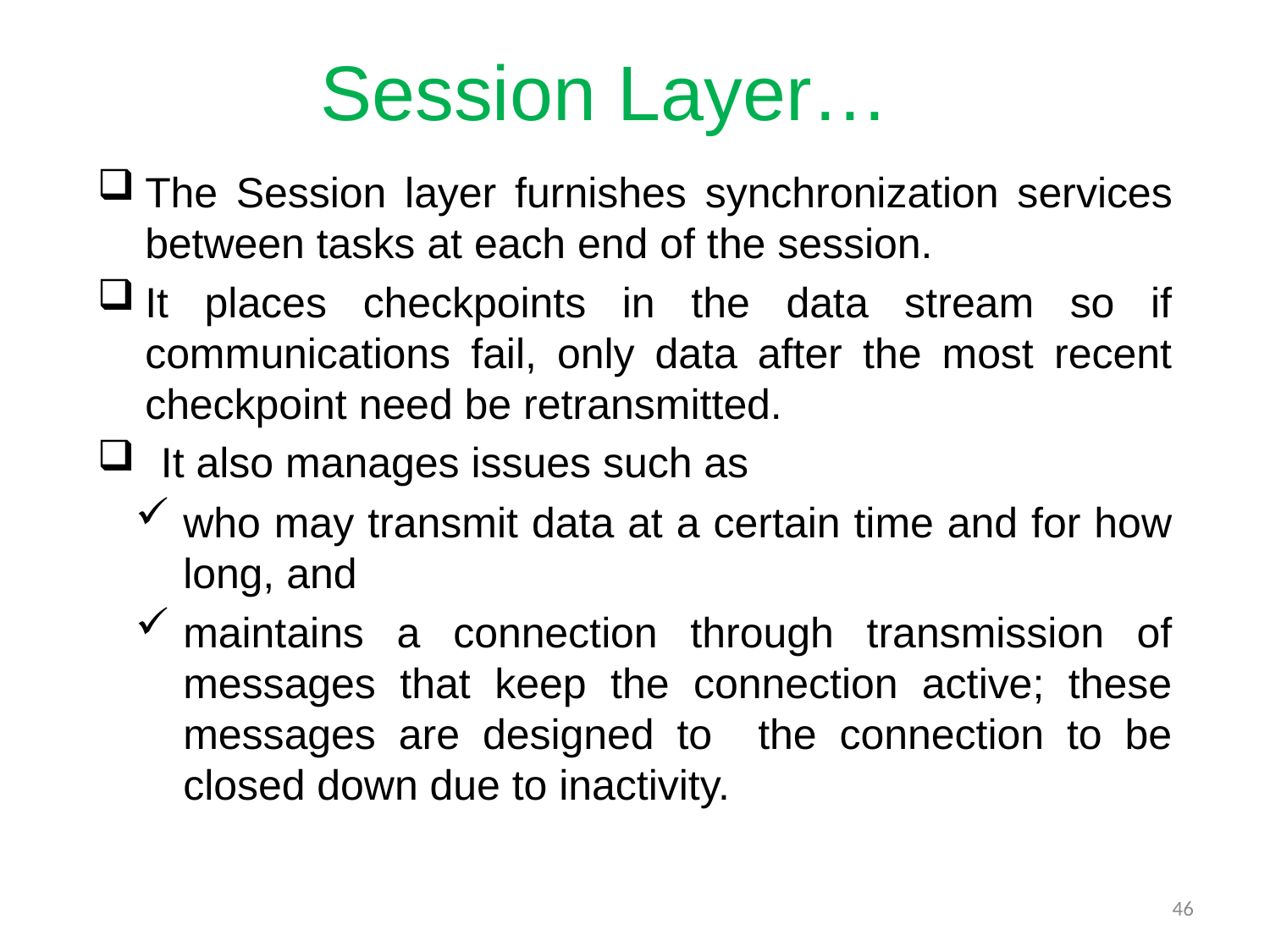

# Session Layer…
The Session layer furnishes synchronization services between tasks at each end of the session.
It places checkpoints in the data stream so if communications fail, only data after the most recent checkpoint need be retransmitted.
It also manages issues such as
who may transmit data at a certain time and for how long, and
maintains a connection through transmission of messages that keep the connection active; these messages are designed to  the connection to be closed down due to inactivity.

46